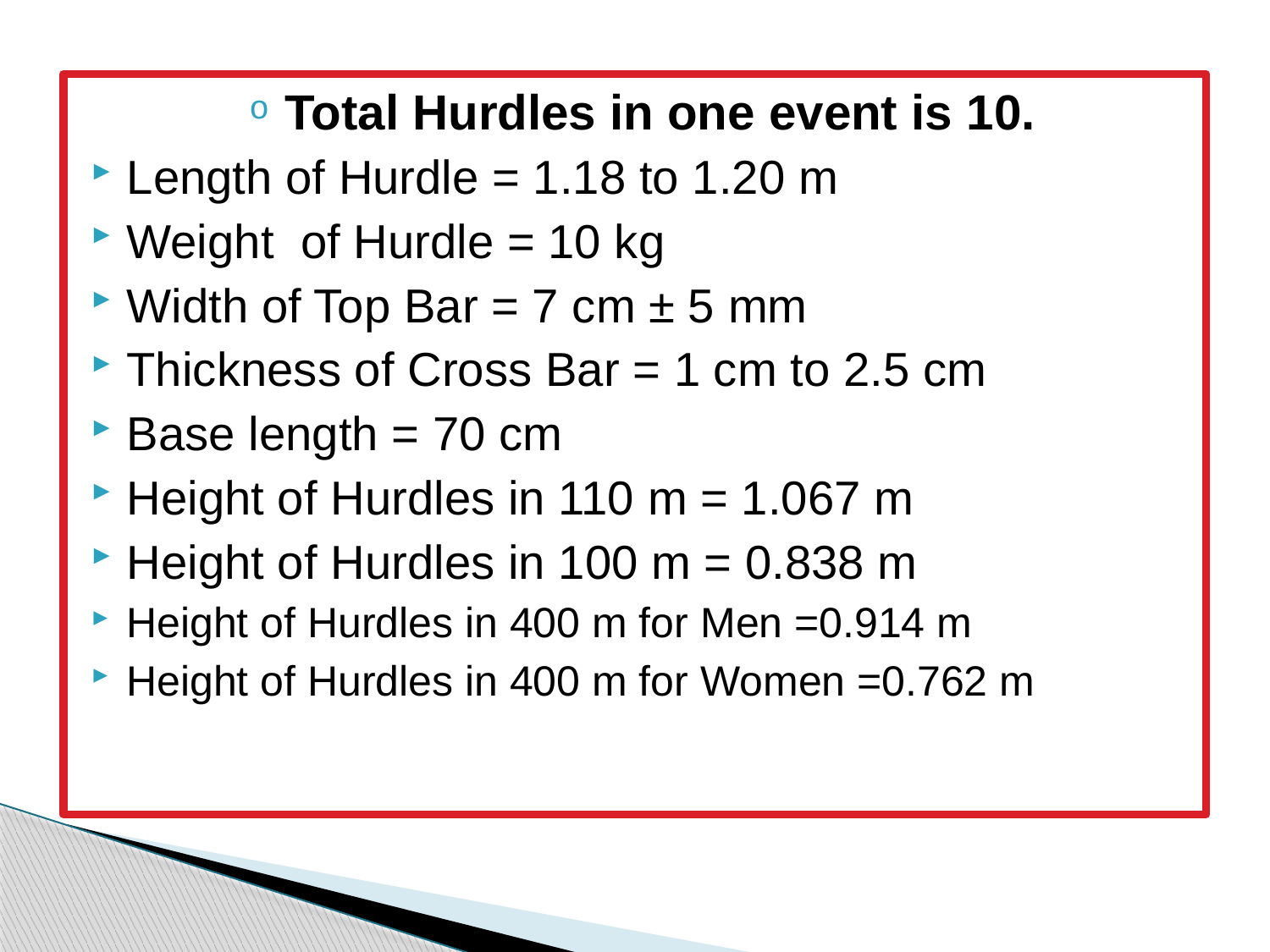

Total Hurdles in one event is 10.
Length of Hurdle = 1.18 to 1.20 m
Weight  of Hurdle = 10 kg
Width of Top Bar = 7 cm ± 5 mm
Thickness of Cross Bar = 1 cm to 2.5 cm
Base length = 70 cm
Height of Hurdles in 110 m = 1.067 m
Height of Hurdles in 100 m = 0.838 m
Height of Hurdles in 400 m for Men =0.914 m
Height of Hurdles in 400 m for Women =0.762 m